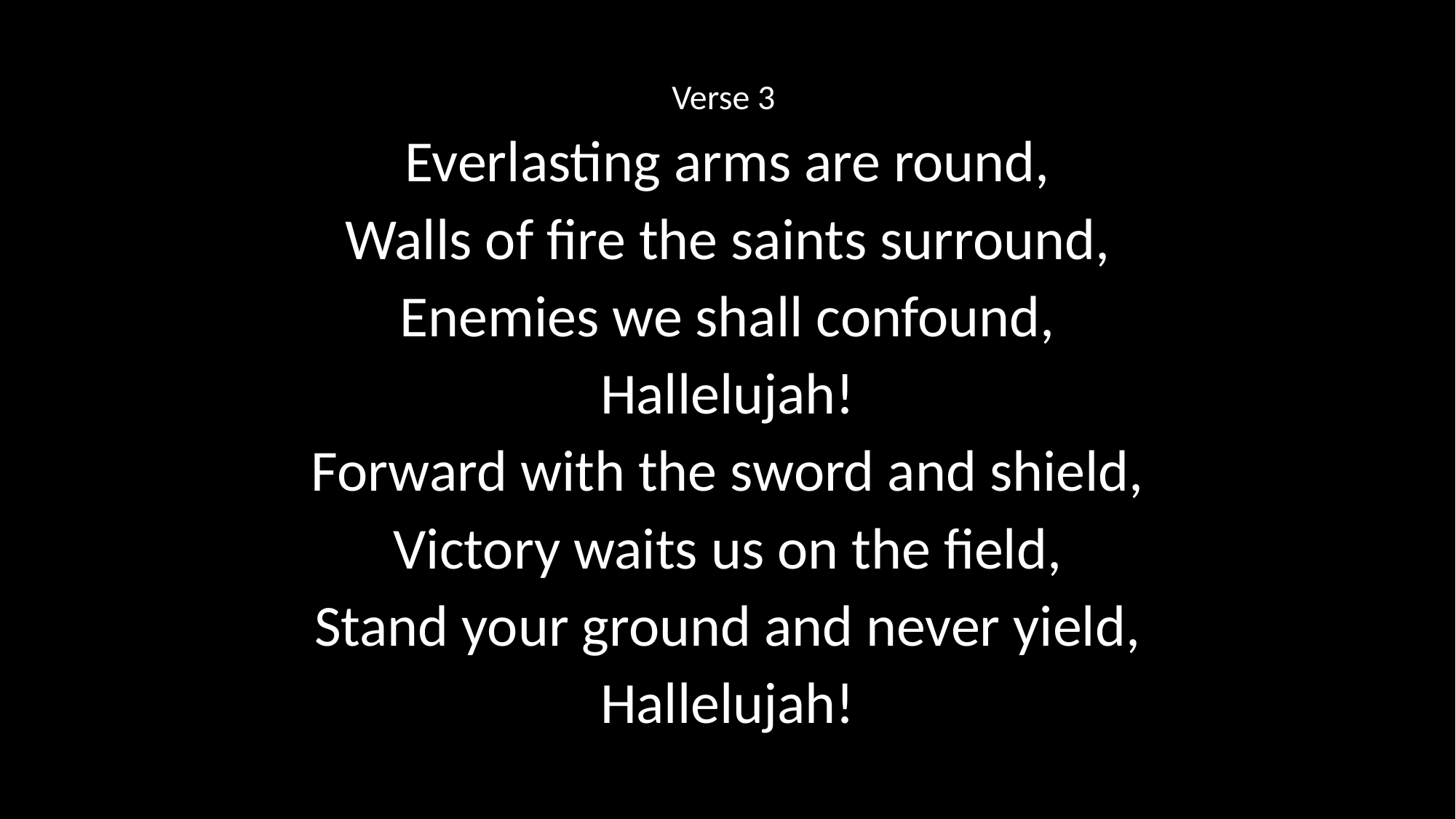

Verse 3
Everlasting arms are round,
Walls of fire the saints surround,
Enemies we shall confound,
Hallelujah!
Forward with the sword and shield,
Victory waits us on the field,
Stand your ground and never yield,
Hallelujah!